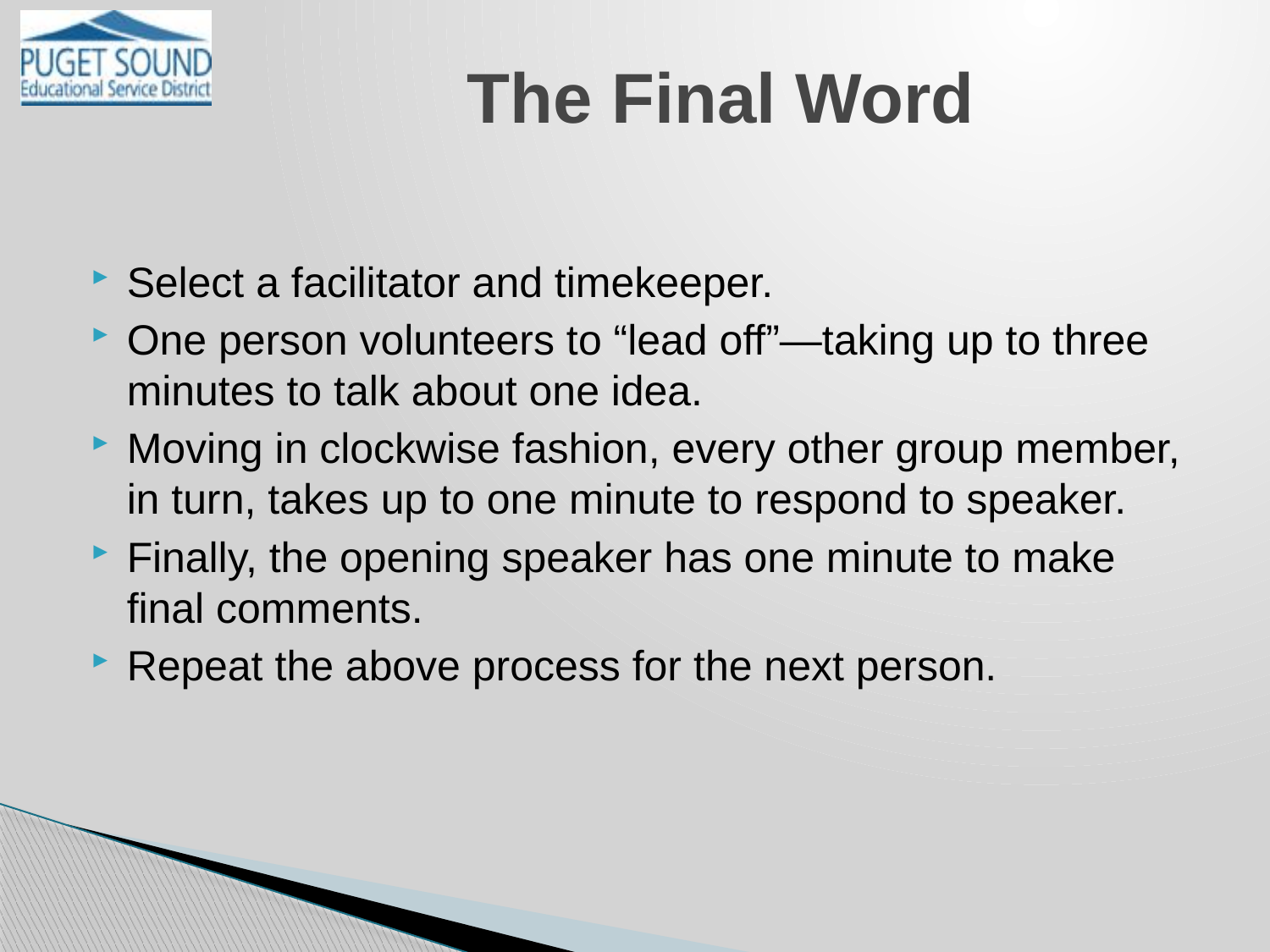

# The Final Word
Select a facilitator and timekeeper.
One person volunteers to “lead off”—taking up to three minutes to talk about one idea.
Moving in clockwise fashion, every other group member, in turn, takes up to one minute to respond to speaker.
Finally, the opening speaker has one minute to make final comments.
Repeat the above process for the next person.